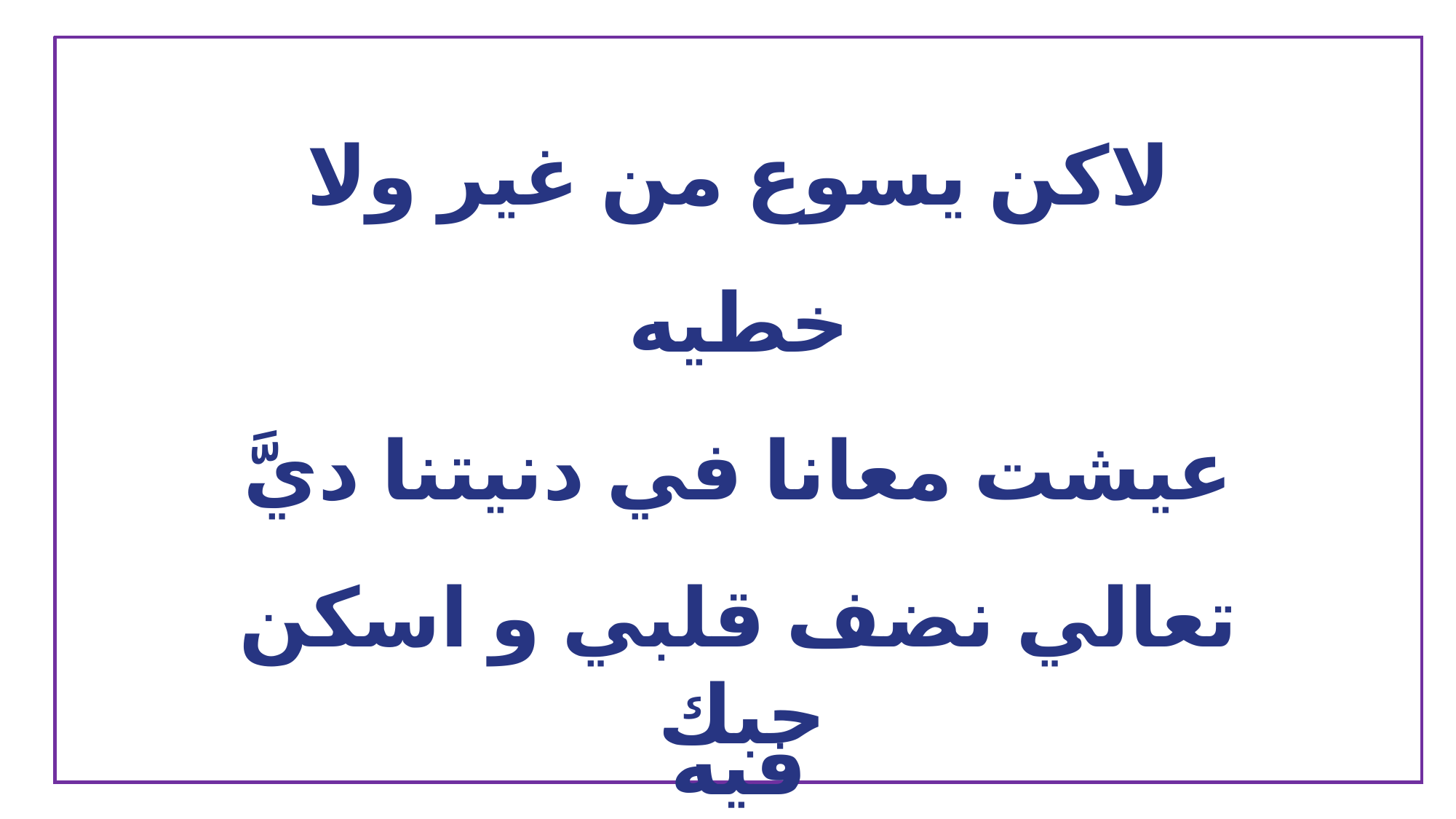

لاكن يسوع من غير ولا خطيه
عيشت معانا في دنيتنا ديَّ
تعالي نضف قلبي و اسكن فيه
ويكون ميلادك ياربي فيه
حبك